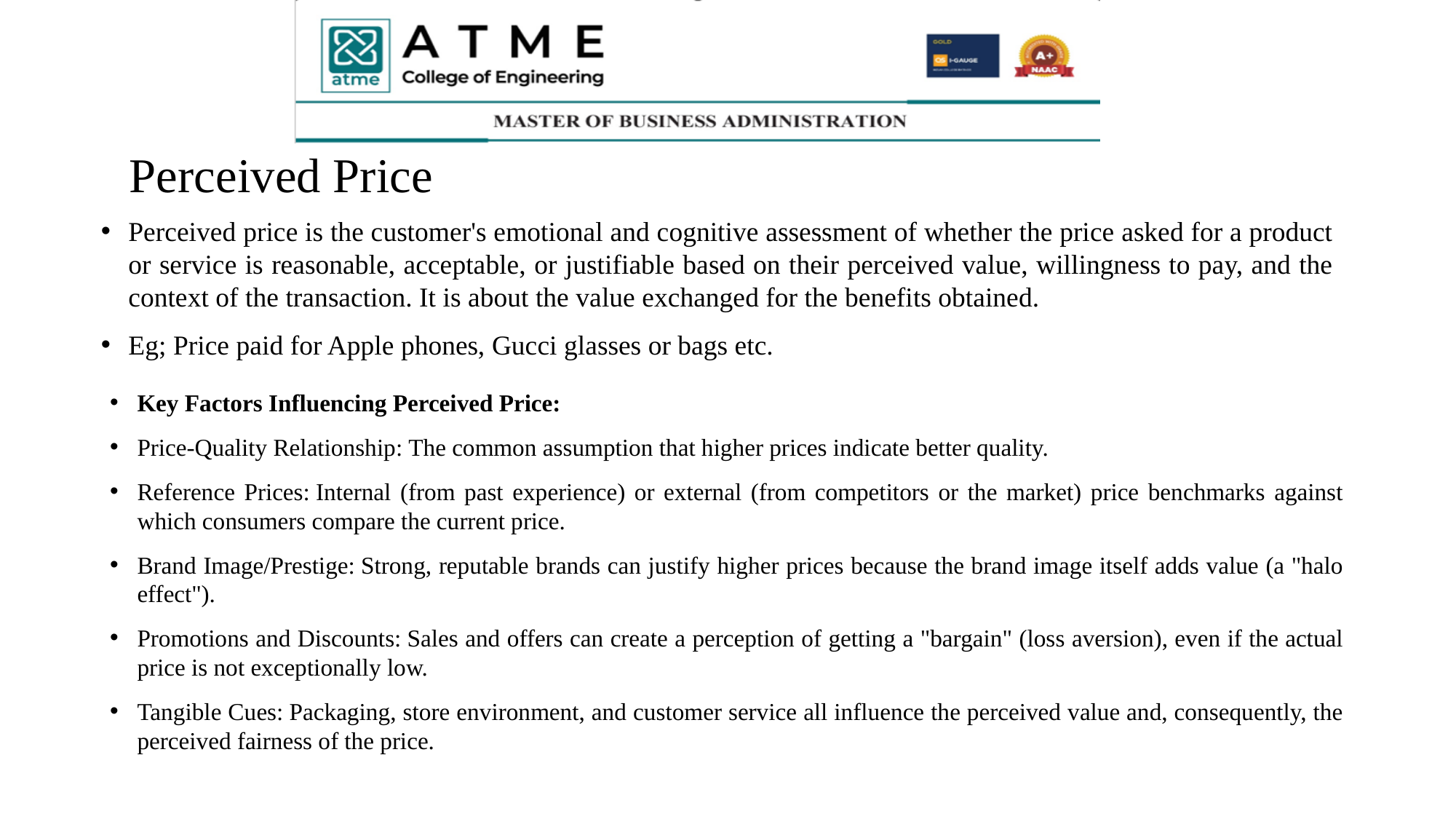

# Perceived Price
Perceived price is the customer's emotional and cognitive assessment of whether the price asked for a product or service is reasonable, acceptable, or justifiable based on their perceived value, willingness to pay, and the context of the transaction. It is about the value exchanged for the benefits obtained.
Eg; Price paid for Apple phones, Gucci glasses or bags etc.

Key Factors Influencing Perceived Price:
Price-Quality Relationship: The common assumption that higher prices indicate better quality.
Reference Prices: Internal (from past experience) or external (from competitors or the market) price benchmarks against which consumers compare the current price.
Brand Image/Prestige: Strong, reputable brands can justify higher prices because the brand image itself adds value (a "halo effect").
Promotions and Discounts: Sales and offers can create a perception of getting a "bargain" (loss aversion), even if the actual price is not exceptionally low.
Tangible Cues: Packaging, store environment, and customer service all influence the perceived value and, consequently, the perceived fairness of the price.